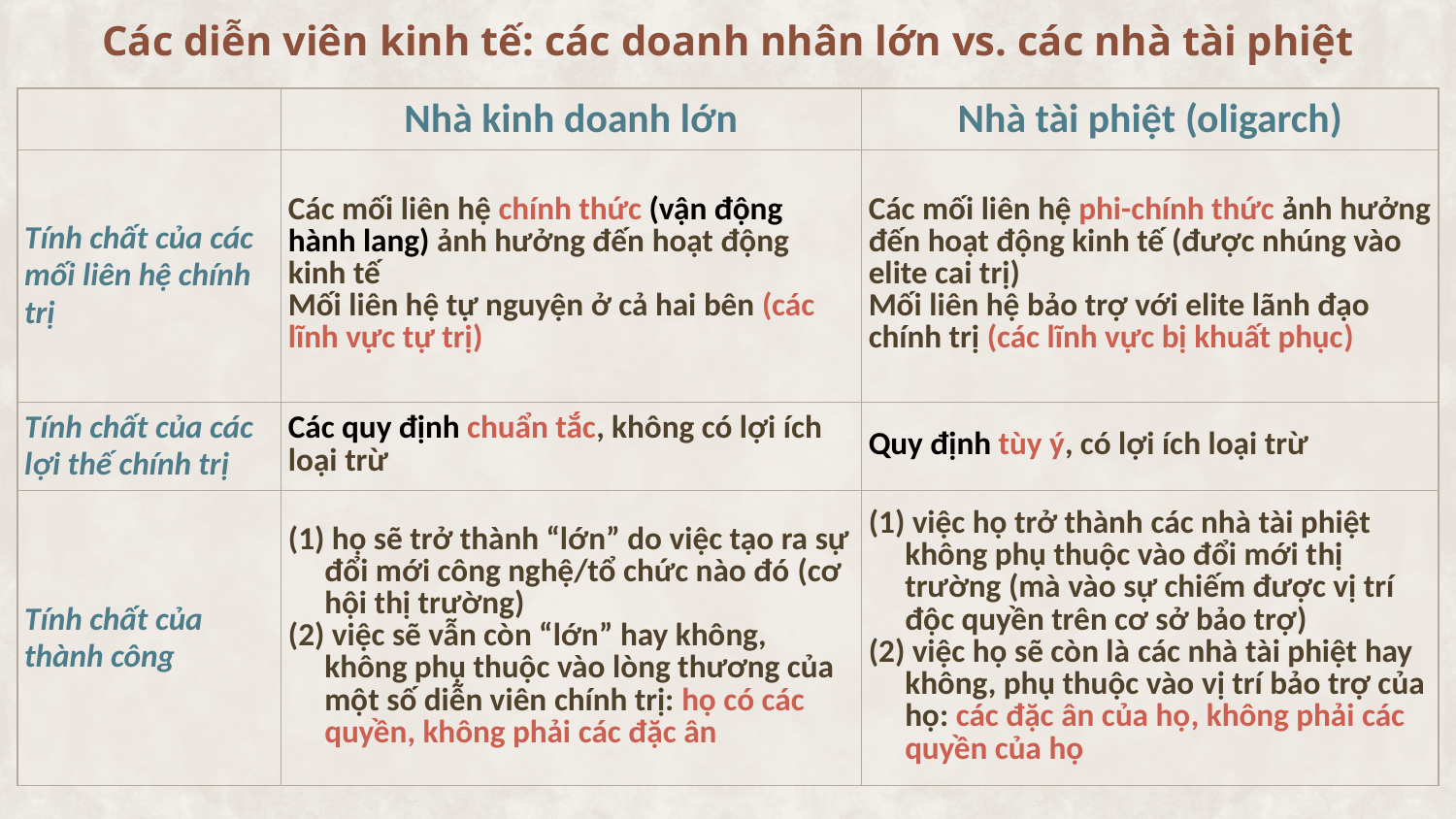

# Các diễn viên kinh tế: các doanh nhân lớn vs. các nhà tài phiệt
|  | Nhà kinh doanh lớn | Nhà tài phiệt (oligarch) |
| --- | --- | --- |
| Tính chất của các mối liên hệ chính trị | Các mối liên hệ chính thức (vận động hành lang) ảnh hưởng đến hoạt động kinh tế Mối liên hệ tự nguyện ở cả hai bên (các lĩnh vực tự trị) | Các mối liên hệ phi-chính thức ảnh hưởng đến hoạt động kinh tế (được nhúng vào elite cai trị) Mối liên hệ bảo trợ với elite lãnh đạo chính trị (các lĩnh vực bị khuất phục) |
| Tính chất của các lợi thế chính trị | Các quy định chuẩn tắc, không có lợi ích loại trừ | Quy định tùy ý, có lợi ích loại trừ |
| Tính chất của thành công | họ sẽ trở thành “lớn” do việc tạo ra sự đổi mới công nghệ/tổ chức nào đó (cơ hội thị trường) việc sẽ vẫn còn “lớn” hay không, không phụ thuộc vào lòng thương của một số diễn viên chính trị: họ có các quyền, không phải các đặc ân | việc họ trở thành các nhà tài phiệt không phụ thuộc vào đổi mới thị trường (mà vào sự chiếm được vị trí độc quyền trên cơ sở bảo trợ) việc họ sẽ còn là các nhà tài phiệt hay không, phụ thuộc vào vị trí bảo trợ của họ: các đặc ân của họ, không phải các quyền của họ |